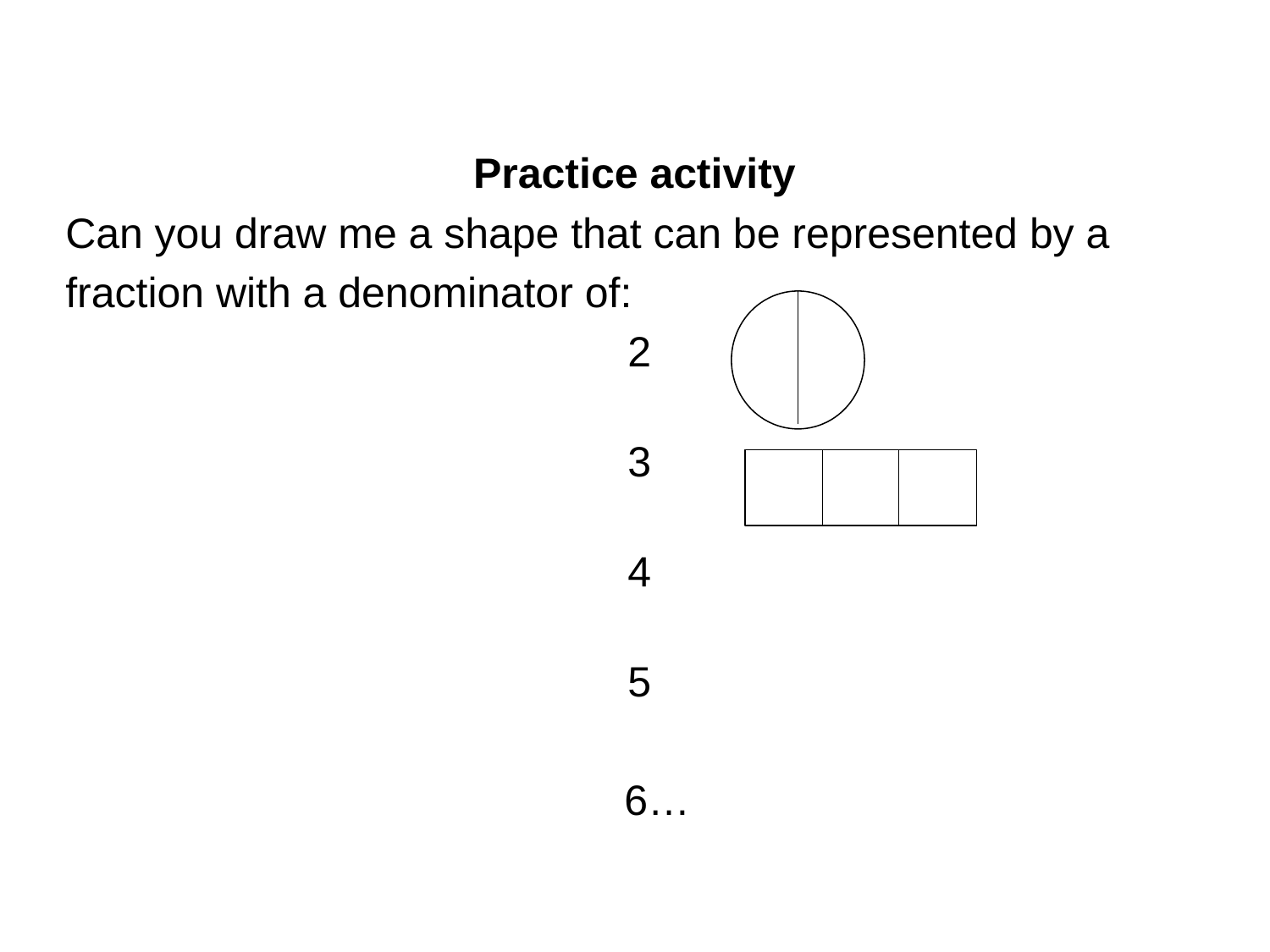

#
Practice activity
Can you draw me a shape that can be represented by a
fraction with a denominator of:
2
3
4
5

   6…